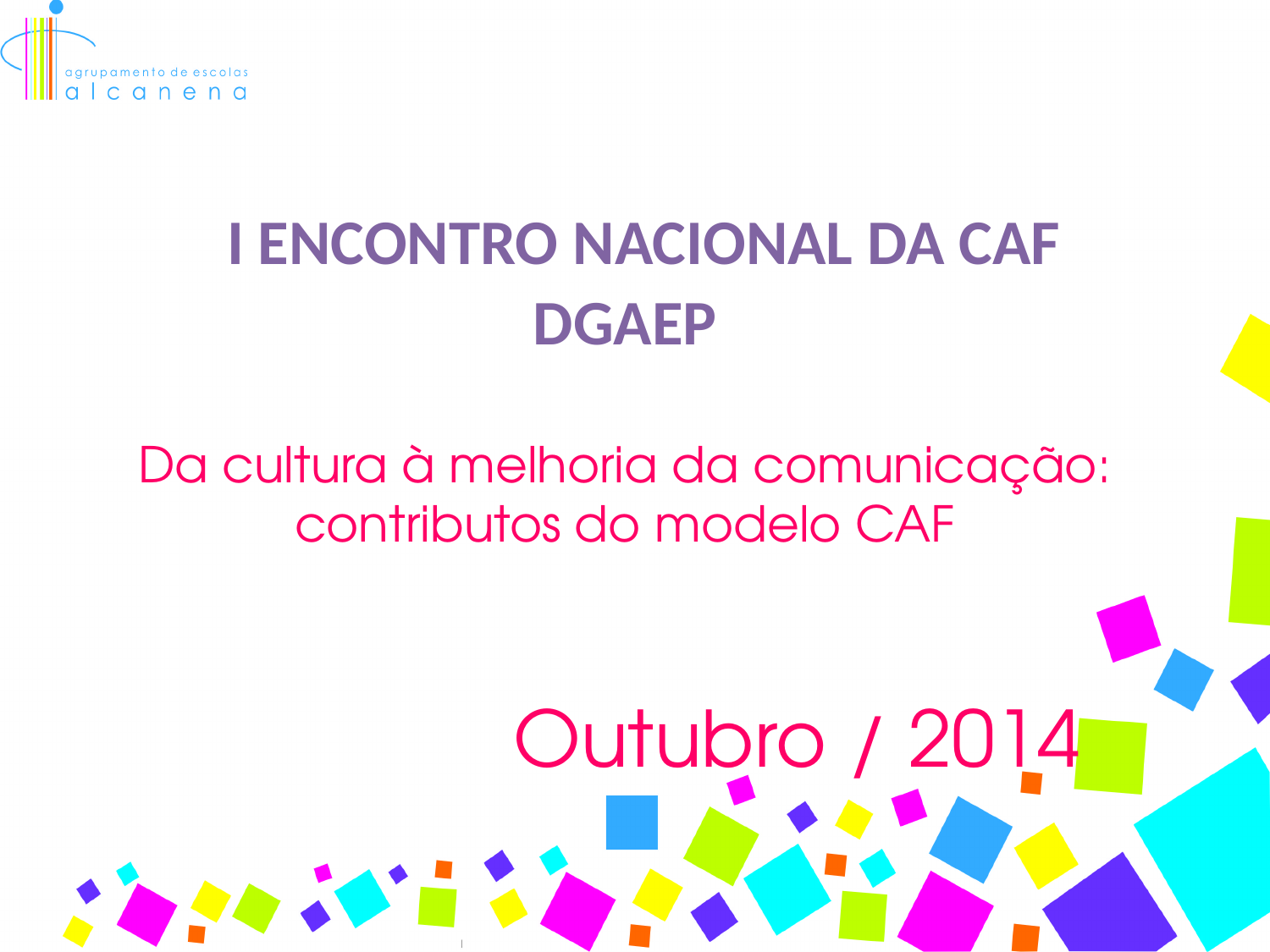

# I ENCONTRO NACIONAL DA CAF DGAEP Da cultura à melhoria da comunicação: contributos do modelo CAF
Outubro / 2014